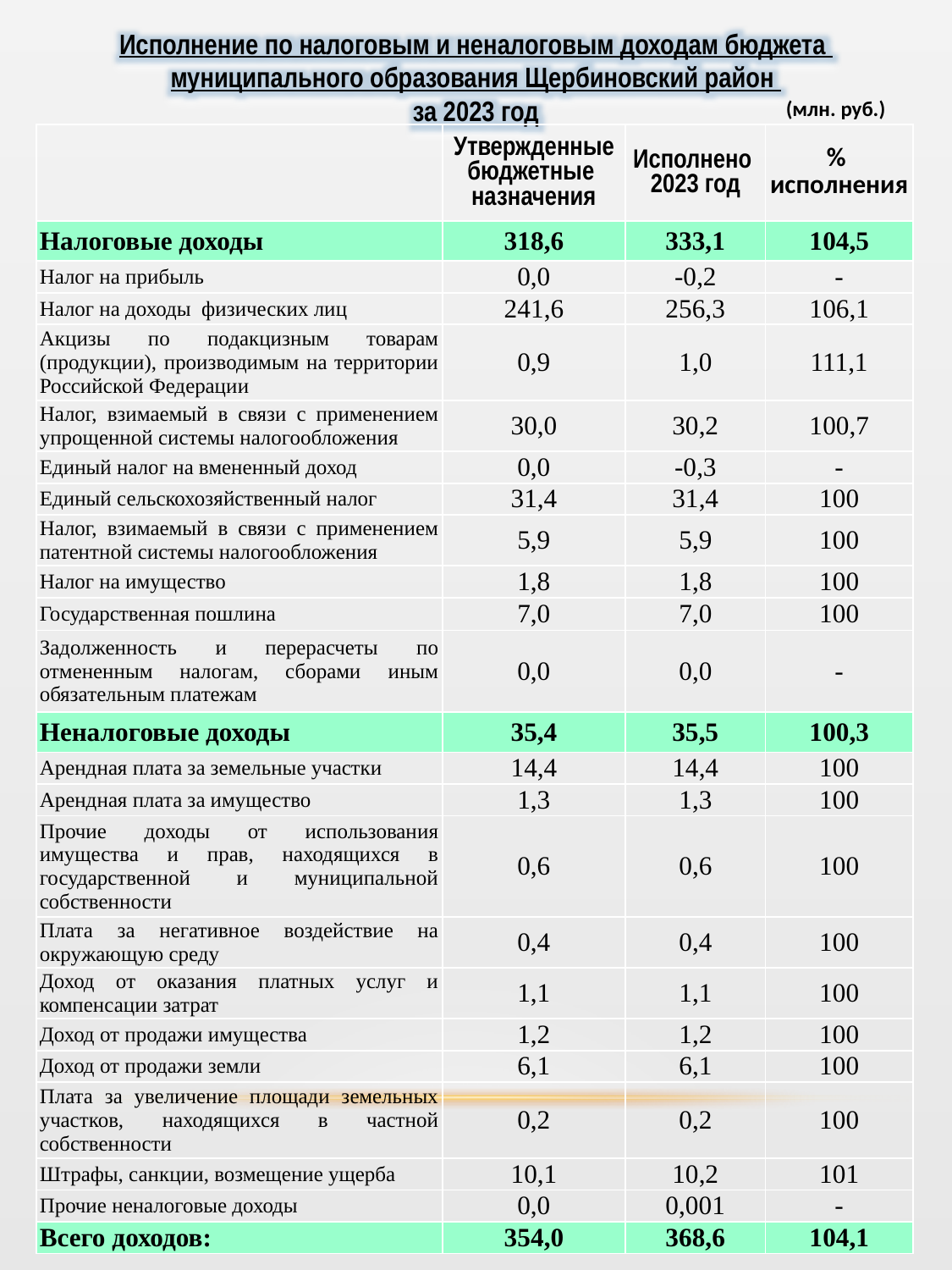

Исполнение по налоговым и неналоговым доходам бюджета
муниципального образования Щербиновский район
за 2023 год
(млн. руб.)
|  | Утвержденные бюджетные назначения | Исполнено 2023 год | % исполнения |
| --- | --- | --- | --- |
| Налоговые доходы | 318,6 | 333,1 | 104,5 |
| Налог на прибыль | 0,0 | -0,2 | - |
| Налог на доходы физических лиц | 241,6 | 256,3 | 106,1 |
| Акцизы по подакцизным товарам (продукции), производимым на территории Российской Федерации | 0,9 | 1,0 | 111,1 |
| Налог, взимаемый в связи с применением упрощенной системы налогообложения | 30,0 | 30,2 | 100,7 |
| Единый налог на вмененный доход | 0,0 | -0,3 | - |
| Единый сельскохозяйственный налог | 31,4 | 31,4 | 100 |
| Налог, взимаемый в связи с применением патентной системы налогообложения | 5,9 | 5,9 | 100 |
| Налог на имущество | 1,8 | 1,8 | 100 |
| Государственная пошлина | 7,0 | 7,0 | 100 |
| Задолженность и перерасчеты по отмененным налогам, сборами иным обязательным платежам | 0,0 | 0,0 | - |
| Неналоговые доходы | 35,4 | 35,5 | 100,3 |
| Арендная плата за земельные участки | 14,4 | 14,4 | 100 |
| Арендная плата за имущество | 1,3 | 1,3 | 100 |
| Прочие доходы от использования имущества и прав, находящихся в государственной и муниципальной собственности | 0,6 | 0,6 | 100 |
| Плата за негативное воздействие на окружающую среду | 0,4 | 0,4 | 100 |
| Доход от оказания платных услуг и компенсации затрат | 1,1 | 1,1 | 100 |
| Доход от продажи имущества | 1,2 | 1,2 | 100 |
| Доход от продажи земли | 6,1 | 6,1 | 100 |
| Плата за увеличение площади земельных участков, находящихся в частной собственности | 0,2 | 0,2 | 100 |
| Штрафы, санкции, возмещение ущерба | 10,1 | 10,2 | 101 |
| Прочие неналоговые доходы | 0,0 | 0,001 | - |
| Всего доходов: | 354,0 | 368,6 | 104,1 |